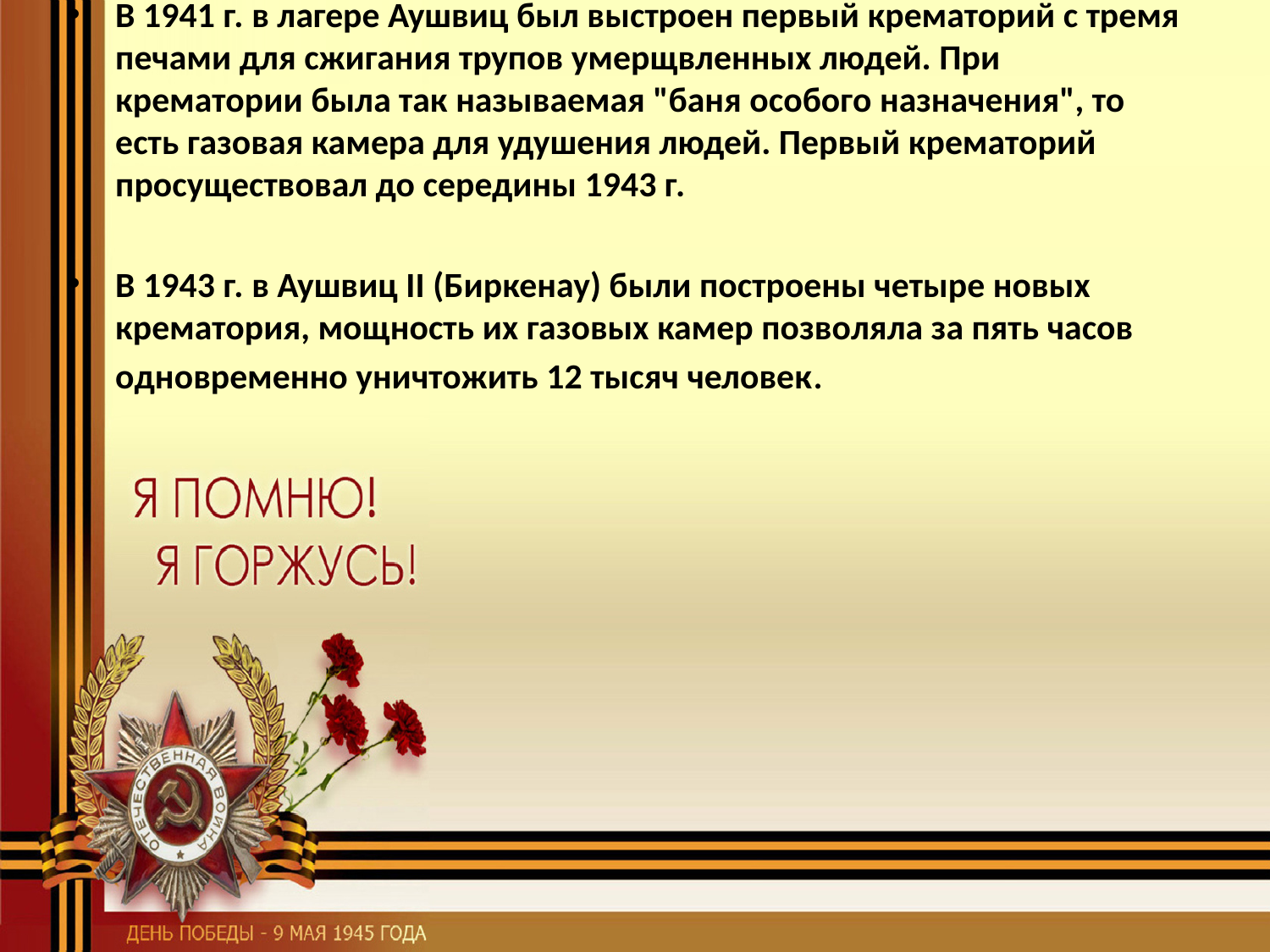

В 1941 г. в лагере Аушвиц был выстроен первый крематорий с тремя печами для сжигания трупов умерщвленных людей. При крематории была так называемая "баня особого назначения", то есть газовая камера для удушения людей. Первый крематорий просуществовал до середины 1943 г.

В 1943 г. в Аушвиц II (Биркенау) были построены четыре новых крематория, мощность их газовых камер позволяла за пять часов одновременно уничтожить 12 тысяч человек.